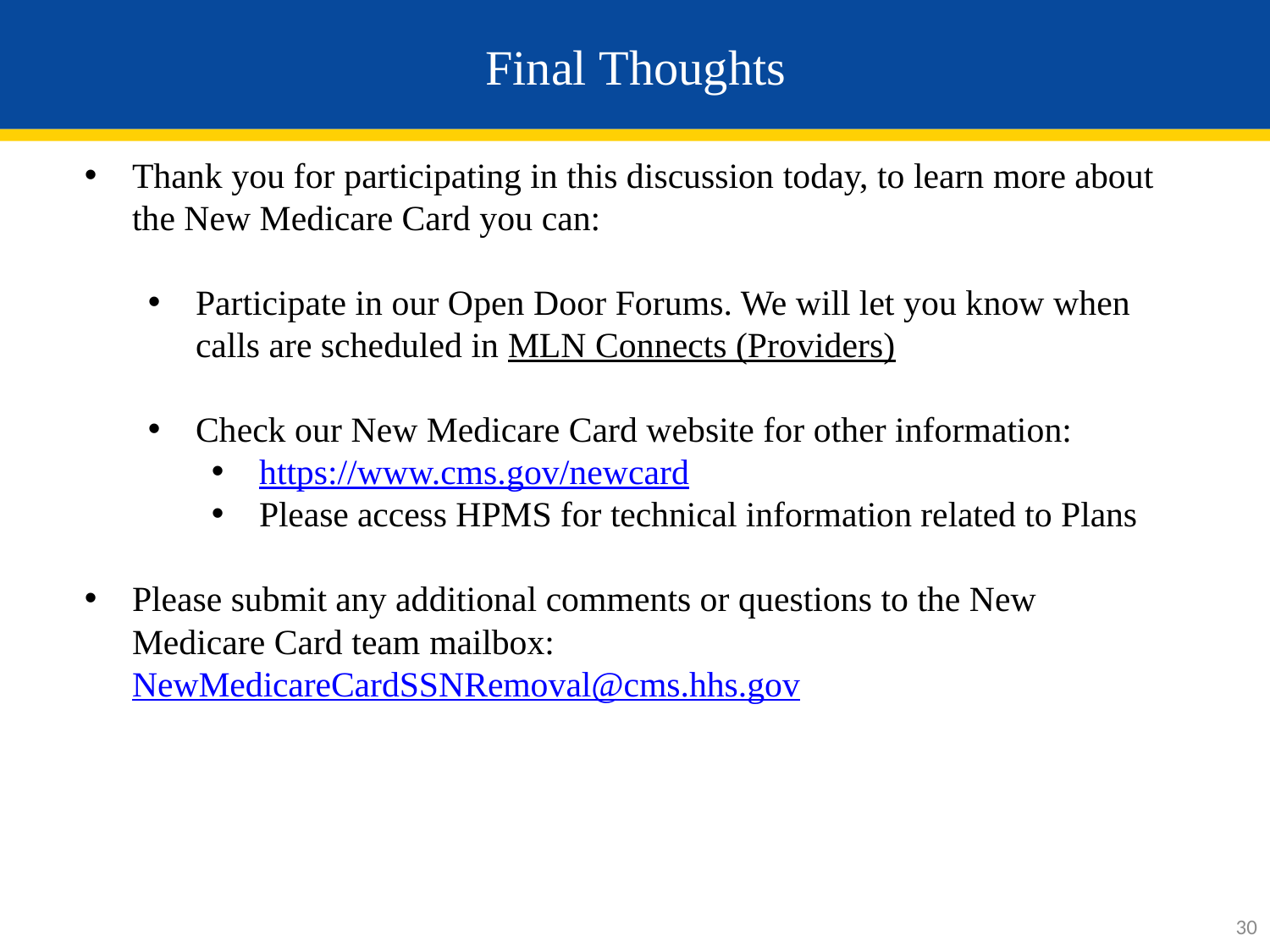

# Final Thoughts
Thank you for participating in this discussion today, to learn more about the New Medicare Card you can:

Participate in our Open Door Forums. We will let you know when calls are scheduled in MLN Connects (Providers)

Check our New Medicare Card website for other information:
https://www.cms.gov/newcard
Please access HPMS for technical information related to Plans

Please submit any additional comments or questions to the New Medicare Card team mailbox: NewMedicareCardSSNRemoval@cms.hhs.gov
30